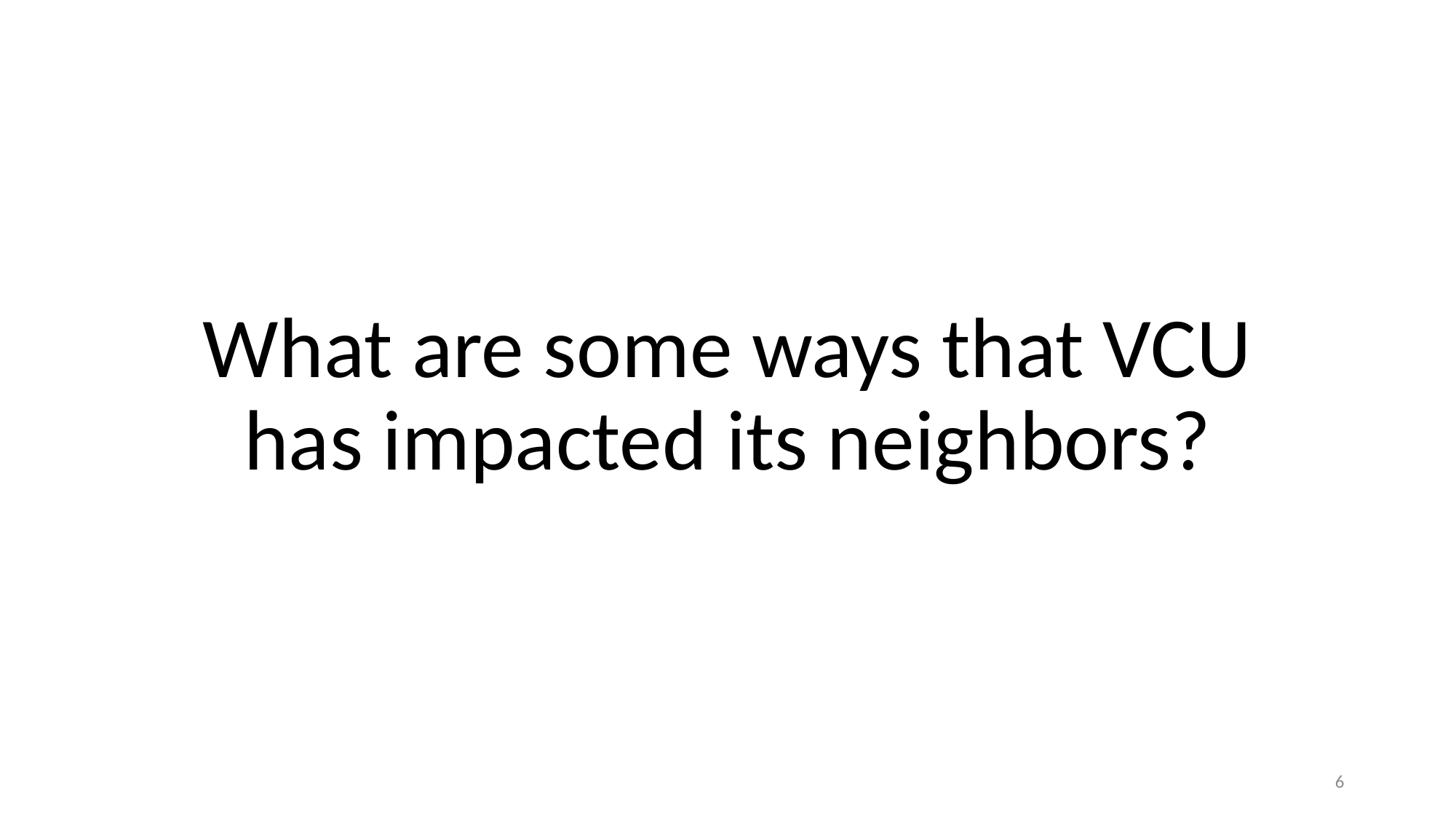

# What are some ways that VCU has impacted its neighbors?
6